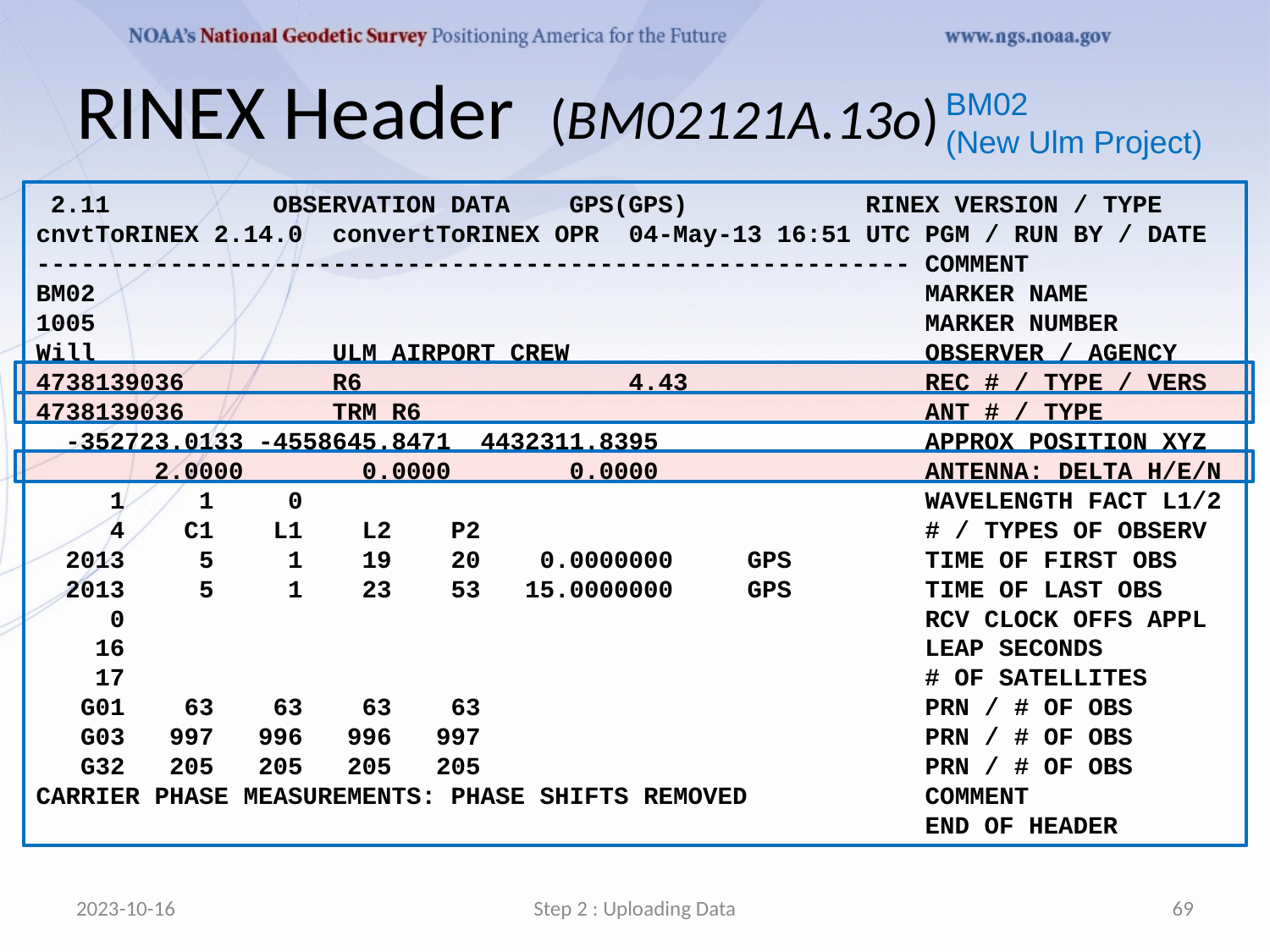

# RINEX Header  (BM02121A.13o)
BM02
(New Ulm Project)
 2.11           OBSERVATION DATA    GPS(GPS)            RINEX VERSION / TYPE
cnvtToRINEX 2.14.0  convertToRINEX OPR  04-May-13 16:51 UTC PGM / RUN BY / DATE
----------------------------------------------------------- COMMENT
BM02                                                        MARKER NAME
1005                                                        MARKER NUMBER
Will                ULM AIRPORT CREW                        OBSERVER / AGENCY
4738139036          R6                  4.43                REC # / TYPE / VERS
4738139036          TRM R6                                  ANT # / TYPE
  -352723.0133 -4558645.8471  4432311.8395                  APPROX POSITION XYZ
        2.0000        0.0000        0.0000                  ANTENNA: DELTA H/E/N
     1     1     0                                          WAVELENGTH FACT L1/2
     4    C1    L1    L2    P2                              # / TYPES OF OBSERV
  2013     5     1    19    20    0.0000000     GPS         TIME OF FIRST OBS
  2013     5     1    23    53   15.0000000     GPS         TIME OF LAST OBS
     0                                                      RCV CLOCK OFFS APPL
    16                                                      LEAP SECONDS
    17                                                      # OF SATELLITES
   G01    63    63    63    63                              PRN / # OF OBS
   G03   997   996   996   997                              PRN / # OF OBS
   G32   205   205   205   205                              PRN / # OF OBS
CARRIER PHASE MEASUREMENTS: PHASE SHIFTS REMOVED            COMMENT
                                                            END OF HEADER

2023-10-16
Step 2 : Uploading Data
69